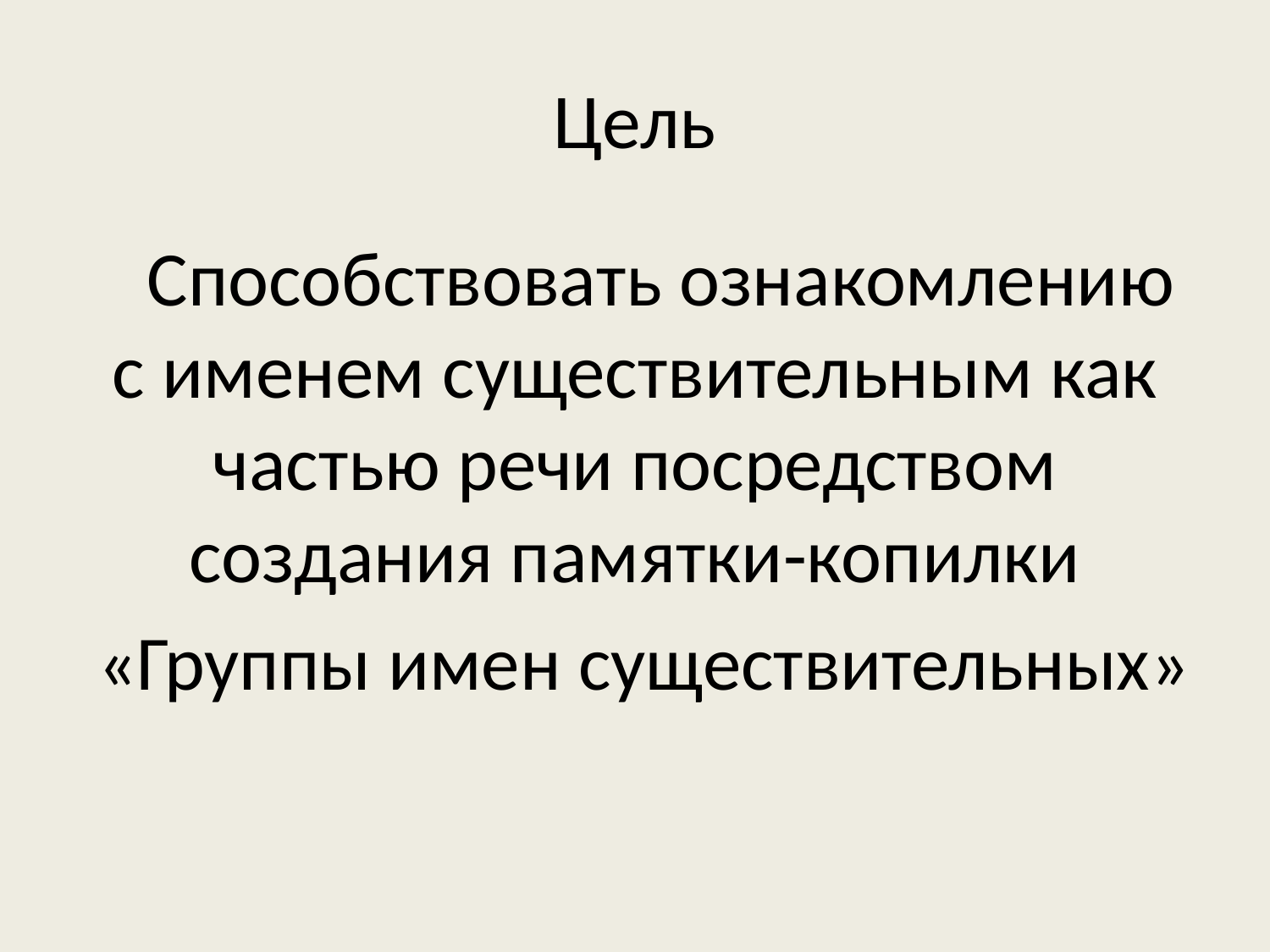

# Цель
   Способствовать ознакомлению с именем существительным как частью речи посредством создания памятки-копилки
 «Группы имен существительных»